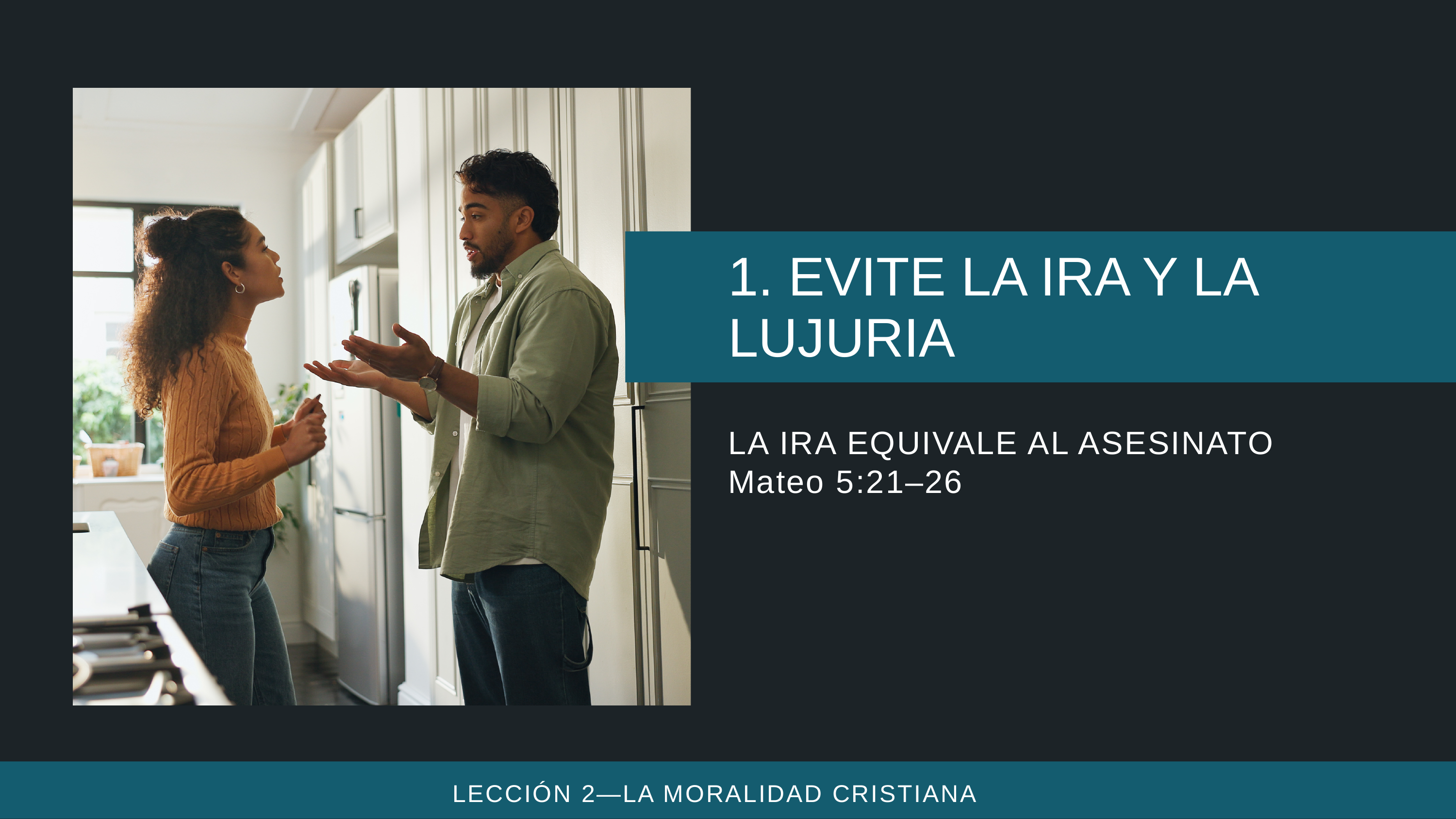

LA IRA EQUIVALE AL ASESINATO
Mateo 5:21–26